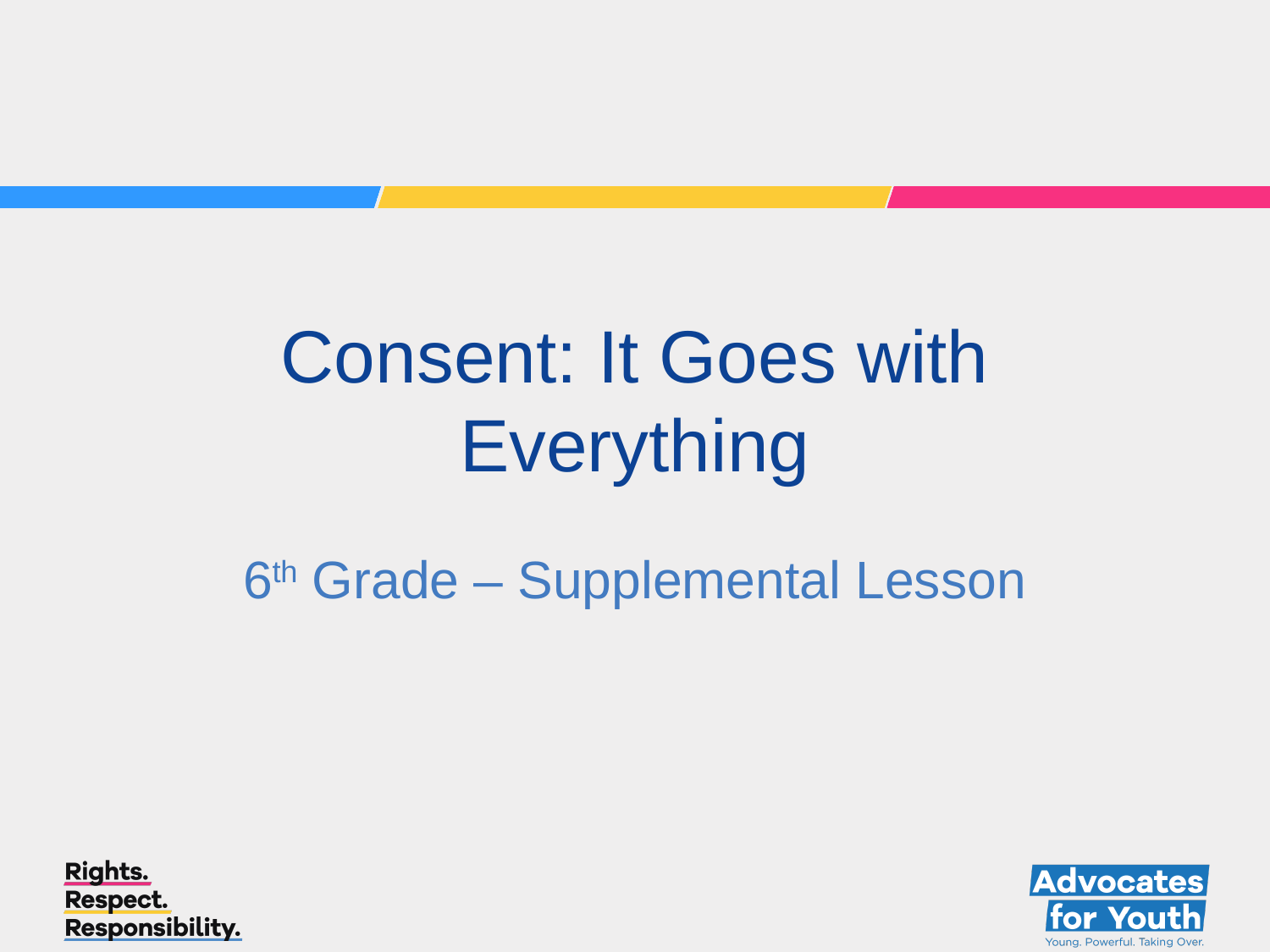

# Consent: It Goes with Everything
6th Grade – Supplemental Lesson